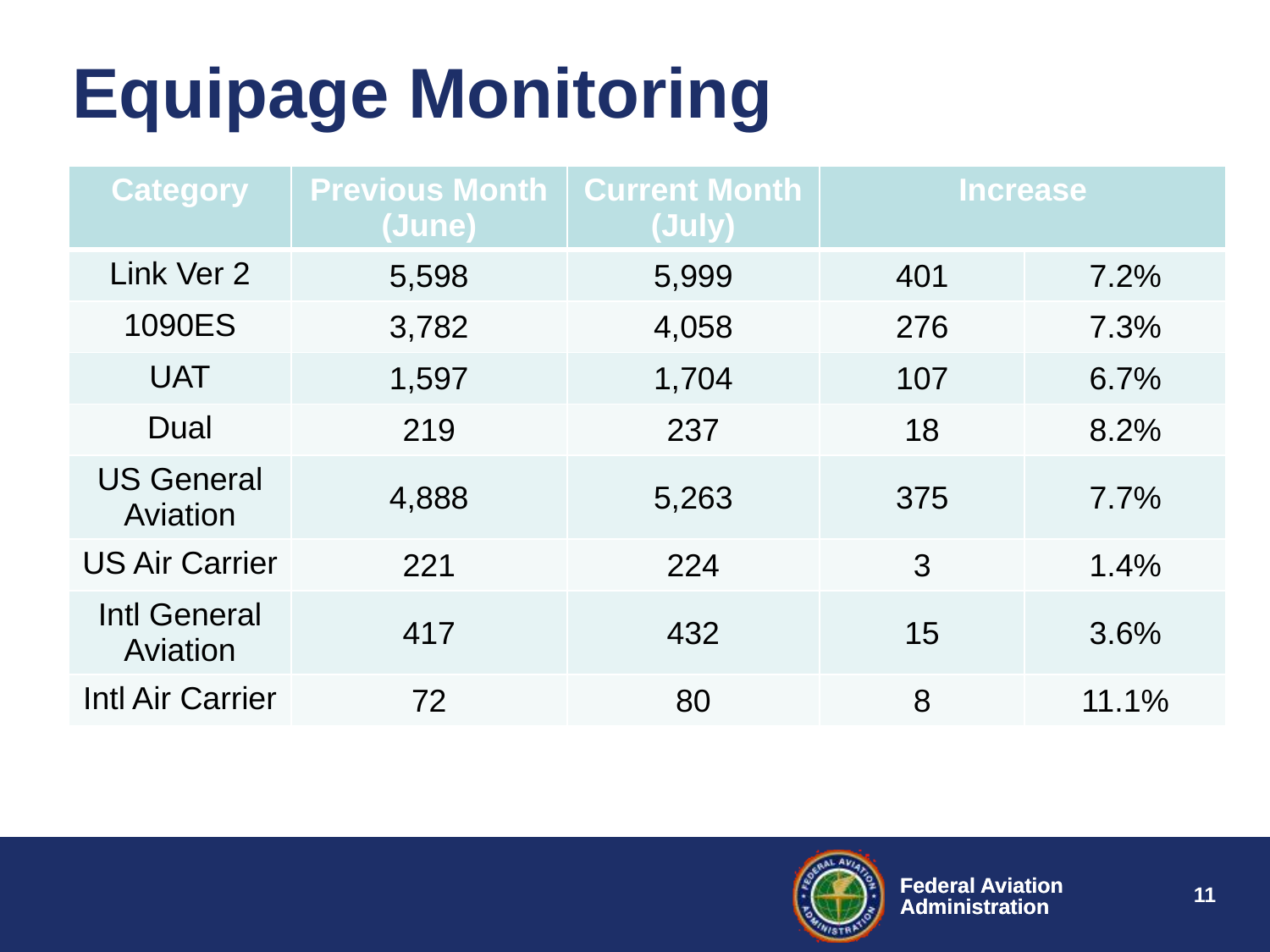

# Equipage Monitoring
| Category | Previous Month (June) | Current Month (July) | Increase |  |
| --- | --- | --- | --- | --- |
| Link Ver 2 | 5,598 | 5,999 | 401 | 7.2% |
| 1090ES | 3,782 | 4,058 | 276 | 7.3% |
| UAT | 1,597 | 1,704 | 107 | 6.7% |
| Dual | 219 | 237 | 18 | 8.2% |
| US General Aviation | 4,888 | 5,263 | 375 | 7.7% |
| US Air Carrier | 221 | 224 | 3 | 1.4% |
| Intl General Aviation | 417 | 432 | 15 | 3.6% |
| Intl Air Carrier | 72 | 80 | 8 | 11.1% |